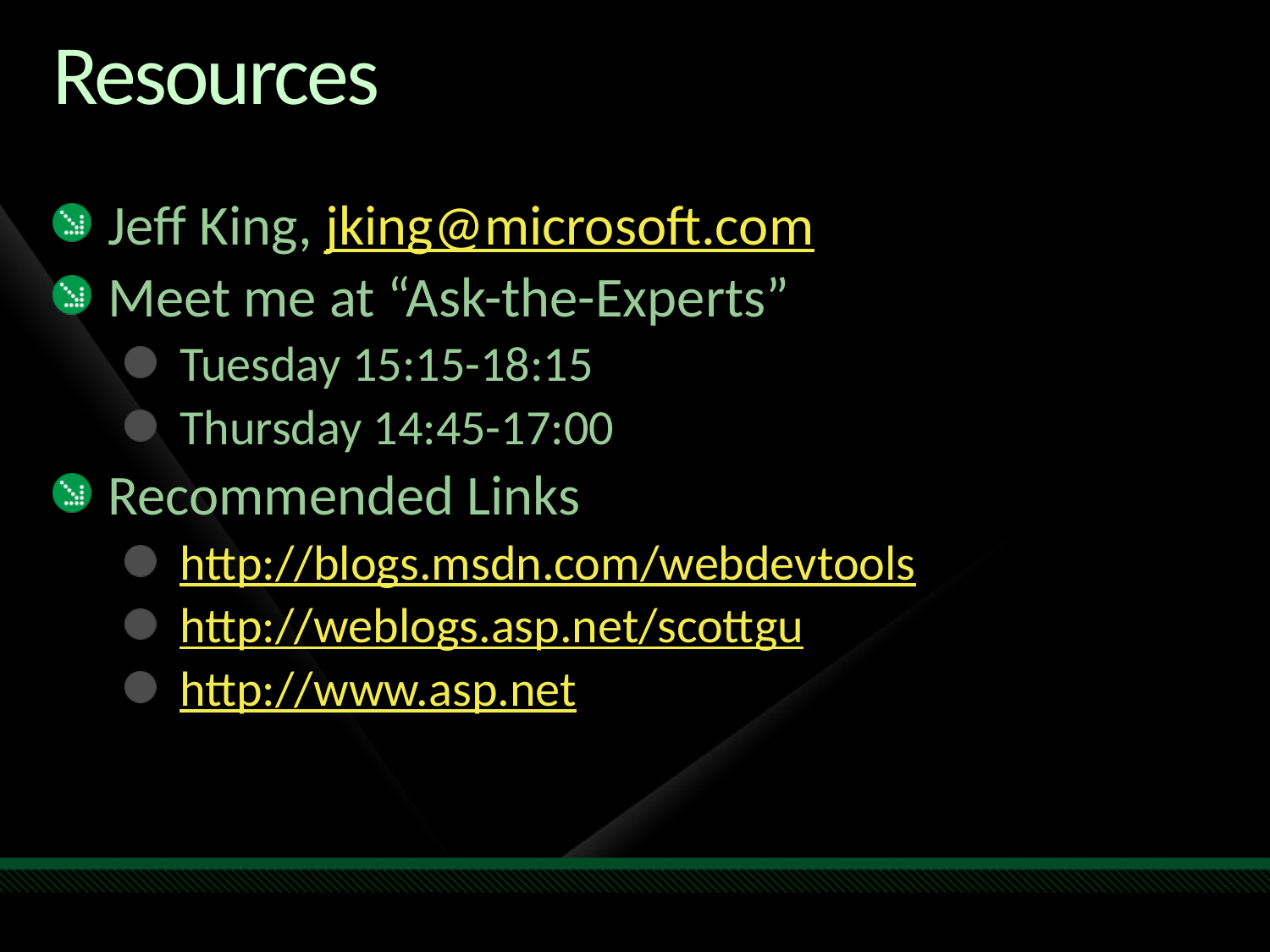

# Resources
Jeff King, jking@microsoft.com
Meet me at “Ask-the-Experts”
Tuesday 15:15-18:15
Thursday 14:45-17:00
Recommended Links
http://blogs.msdn.com/webdevtools
http://weblogs.asp.net/scottgu
http://www.asp.net